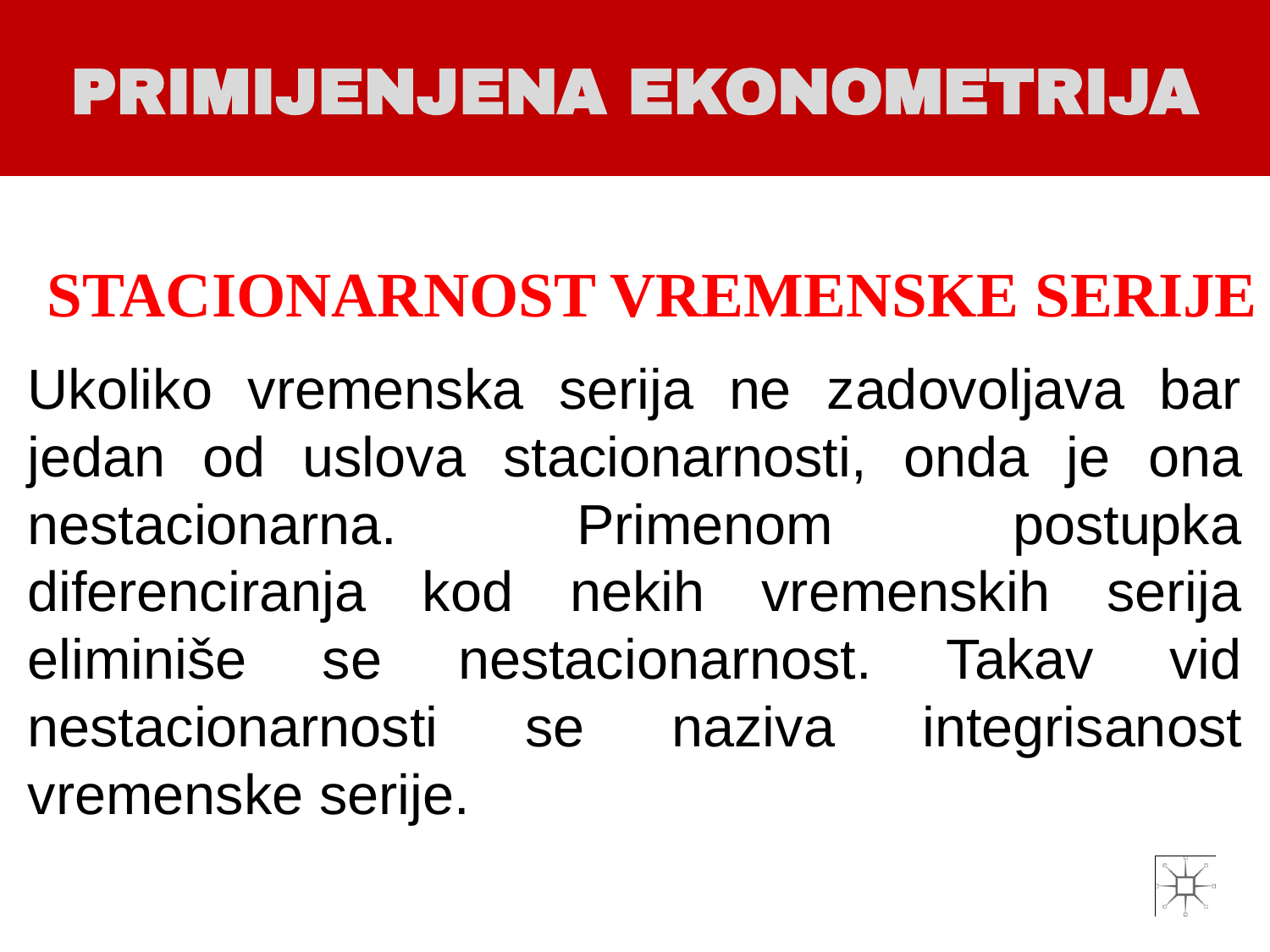

PRIMIJENJENA EKONOMETRIJA
# STACIONARNOST VREMENSKE SERIJE
Ukoliko vremenska serija ne zadovoljava bar jedan od uslova stacionarnosti, onda je ona nestacionarna. Primenom postupka diferenciranja kod nekih vremenskih serija eliminiše se nestacionarnost. Takav vid nestacionarnosti se naziva integrisanost vremenske serije.